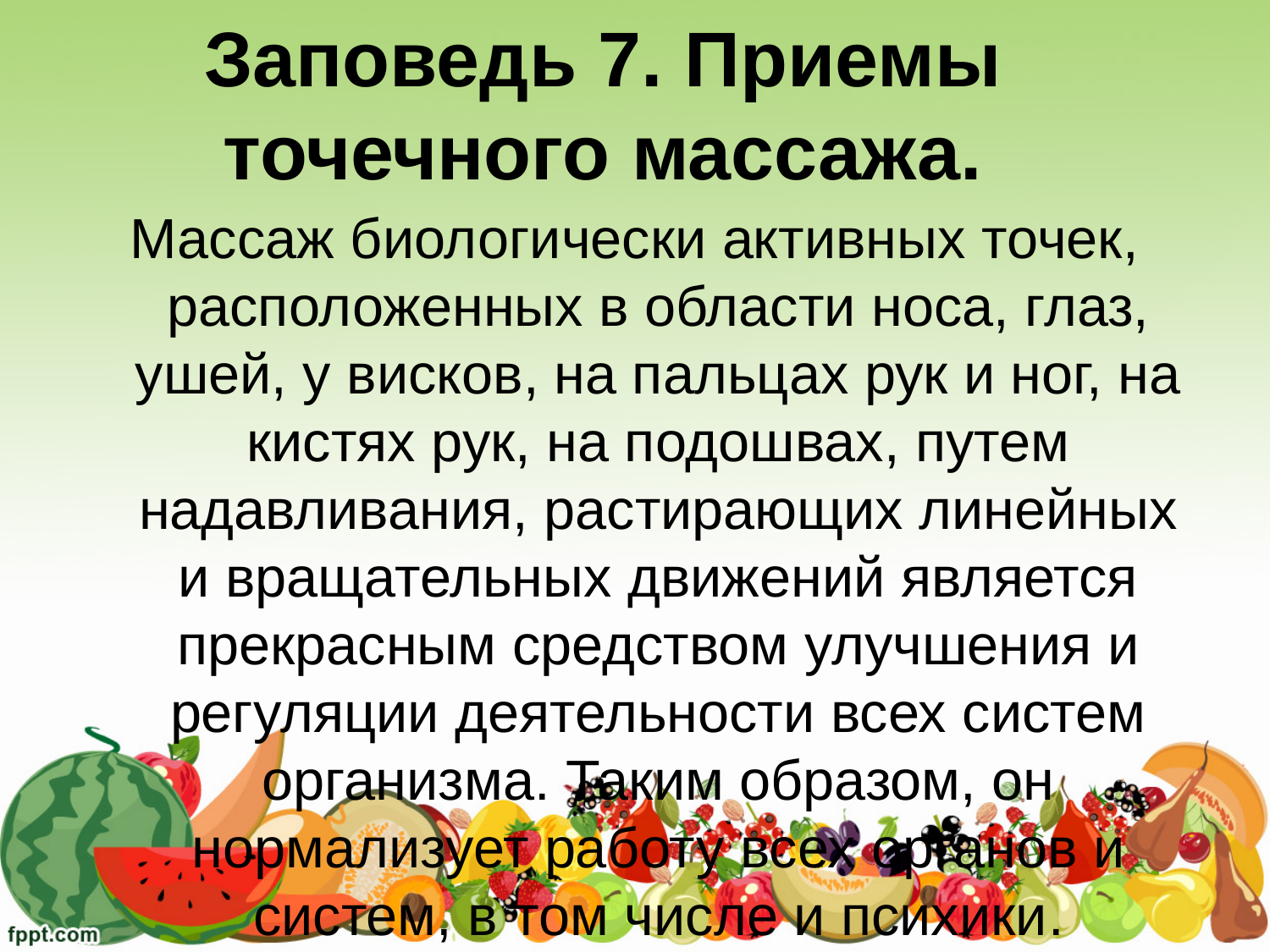

# Заповедь 7. Приемы точечного массажа.
Массаж биологически активных точек, расположенных в области носа, глаз, ушей, у висков, на пальцах рук и ног, на кистях рук, на подошвах, путем надавливания, растирающих линейных и вращательных движений является прекрасным средством улучшения и регуляции деятельности всех систем организма. Таким образом, он нормализует работу всех органов и систем, в том числе и психики.